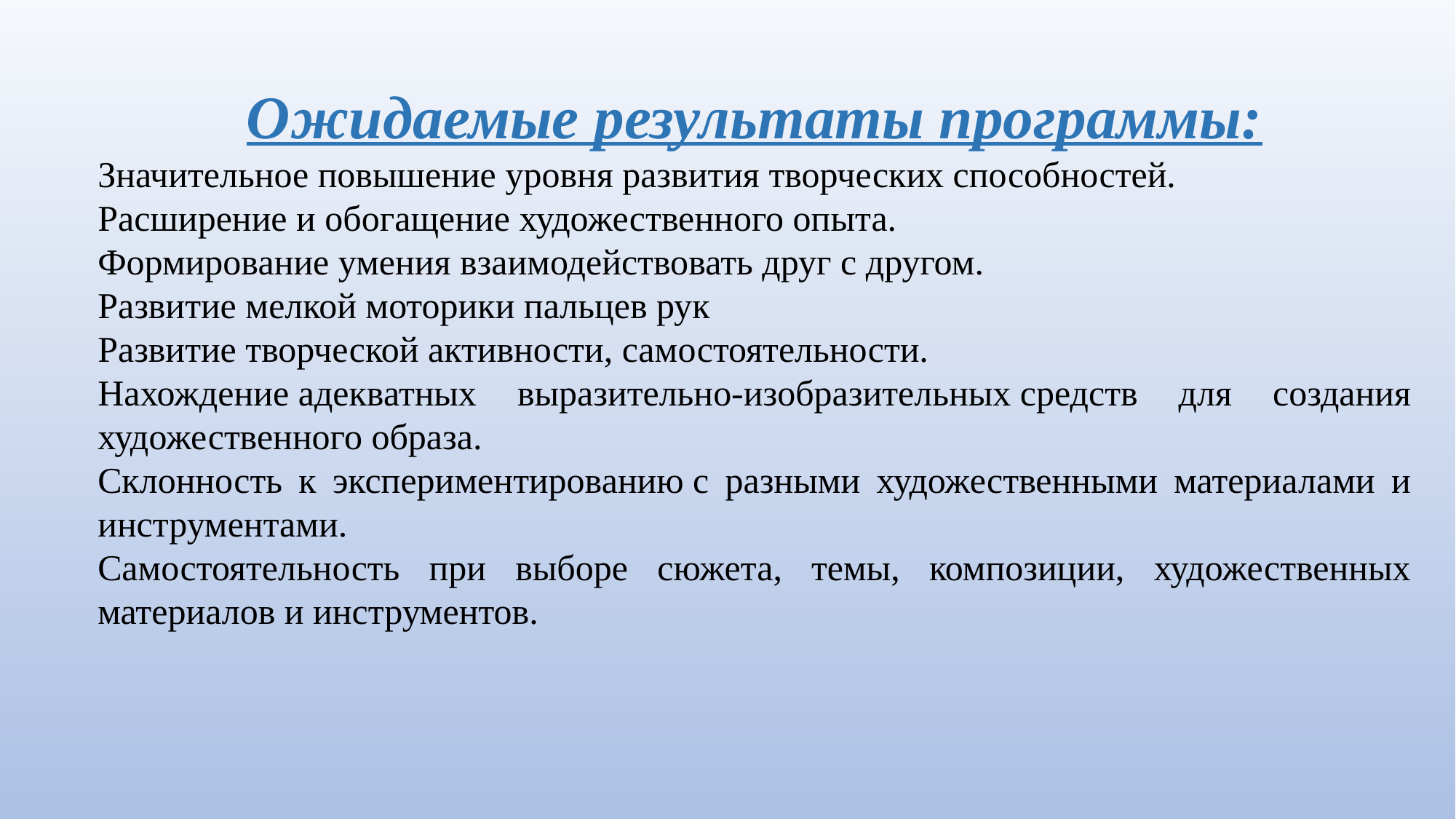

Ожидаемые результаты программы:
Значительное повышение уровня развития творческих способностей.
Расширение и обогащение художественного опыта.
Формирование умения взаимодействовать друг с другом.
Развитие мелкой моторики пальцев рук
Развитие творческой активности, самостоятельности.
Нахождение адекватных выразительно-изобразительных средств для создания художественного образа.
Склонность к экспериментированию с разными художественными материалами и инструментами.
Самостоятельность при выборе сюжета, темы, композиции, художественных материалов и инструментов.